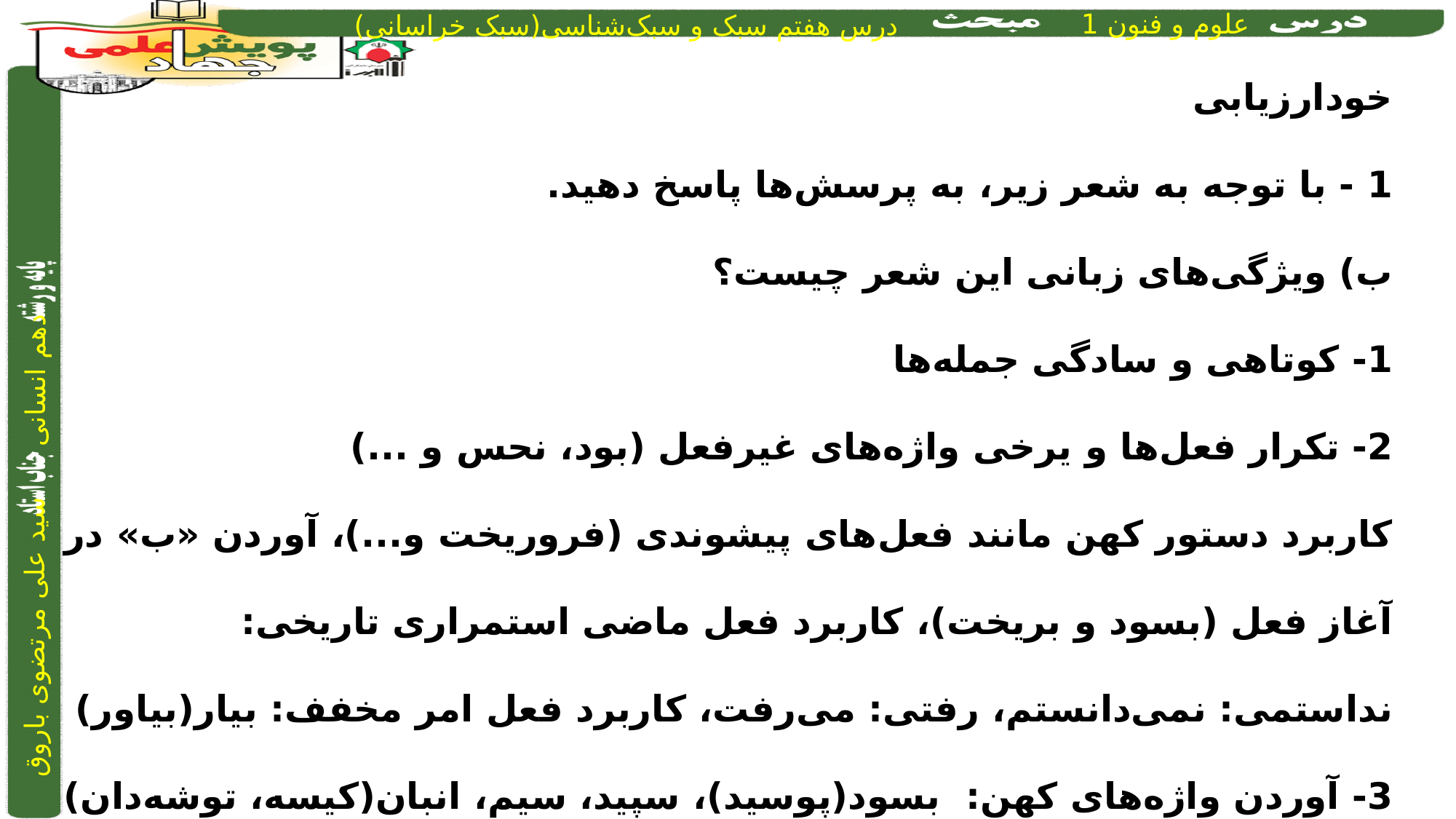

خودارزیابی
1 - با توجه به شعر زیر، به پرسش‌ها پاسخ دهید.
ب) ویژگی‌های زبانی این شعر چیست؟
1- کوتاهی و سادگی جمله‌ها
2- تکرار فعل‌ها و یرخی واژه‌های غیرفعل (بود، نحس و ...)
کاربرد دستور کهن مانند فعل‌های پیشوندی (فروریخت و...)، آوردن «ب» در آغاز فعل (بسود و بریخت)، کاربرد فعل ماضی استمراری تاریخی: نداستمی: نمی‌دانستم، رفتی: می‌رفت، کاربرد فعل امر مخفف: بیار(بیاور)
3- آوردن واژه‌های کهن:  بسود(پوسید)، سپید، سیم، انبان(کیسه، توشه‌دان) و...